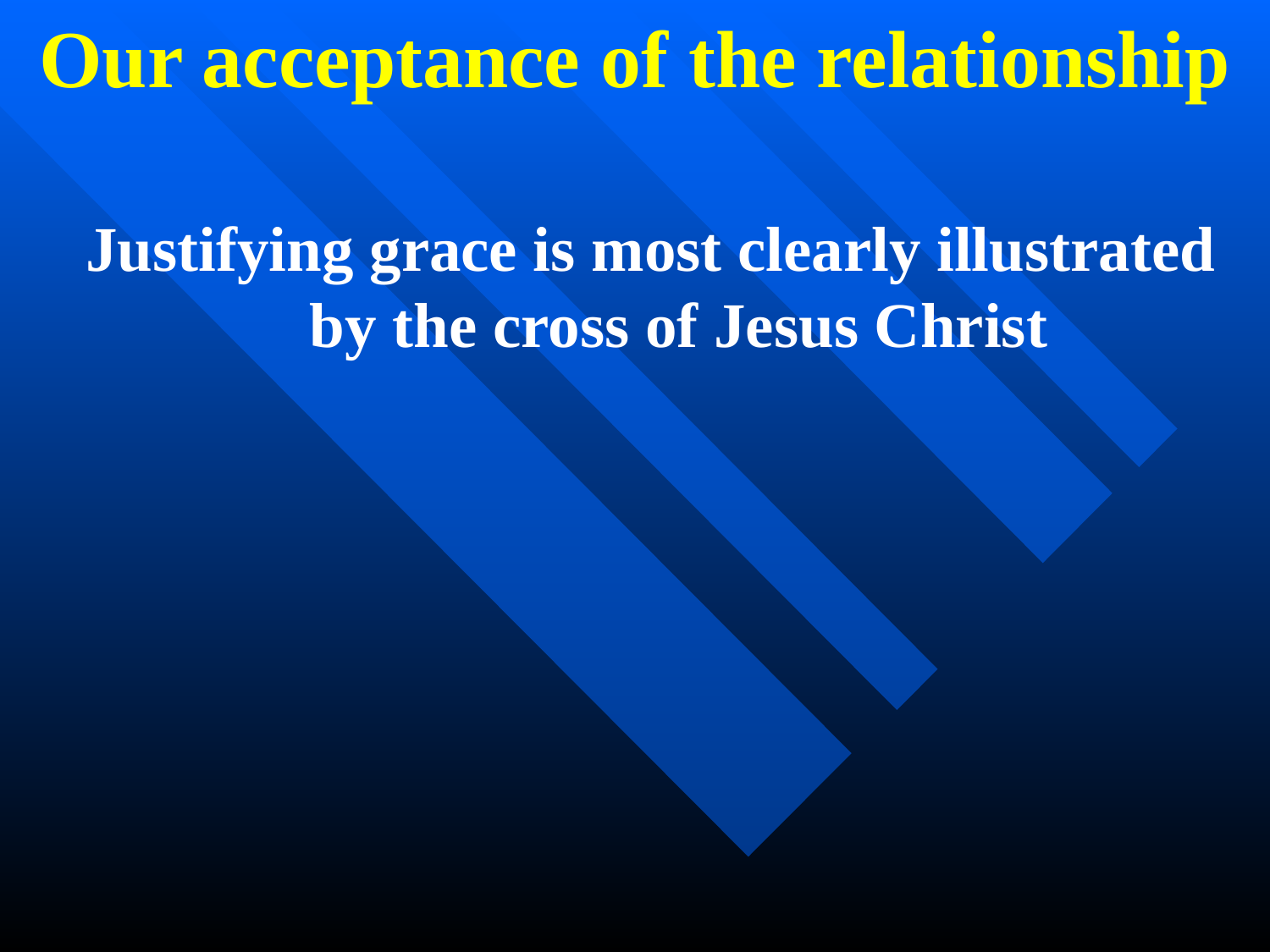

Our acceptance of the relationship
Justifying grace is most clearly illustrated by the cross of Jesus Christ